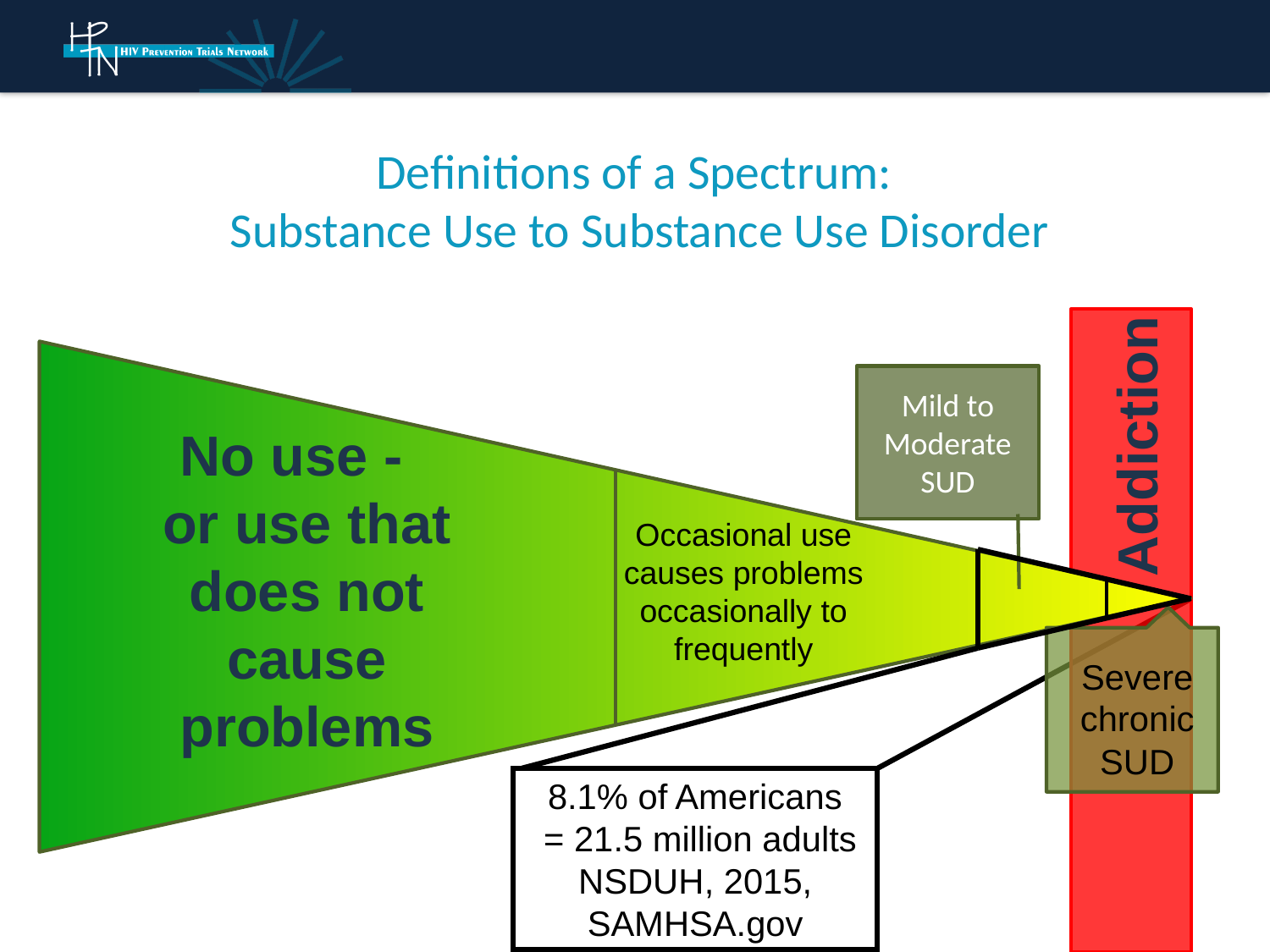

# Definitions of a Spectrum: Substance Use to Substance Use Disorder

Mild to Moderate SUD
Addiction
No use -
or use that does not cause problems
Occasional use causes problems occasionally to frequently

Severe chronic SUD
8.1% of Americans
 = 21.5 million adults
NSDUH, 2015, SAMHSA.gov